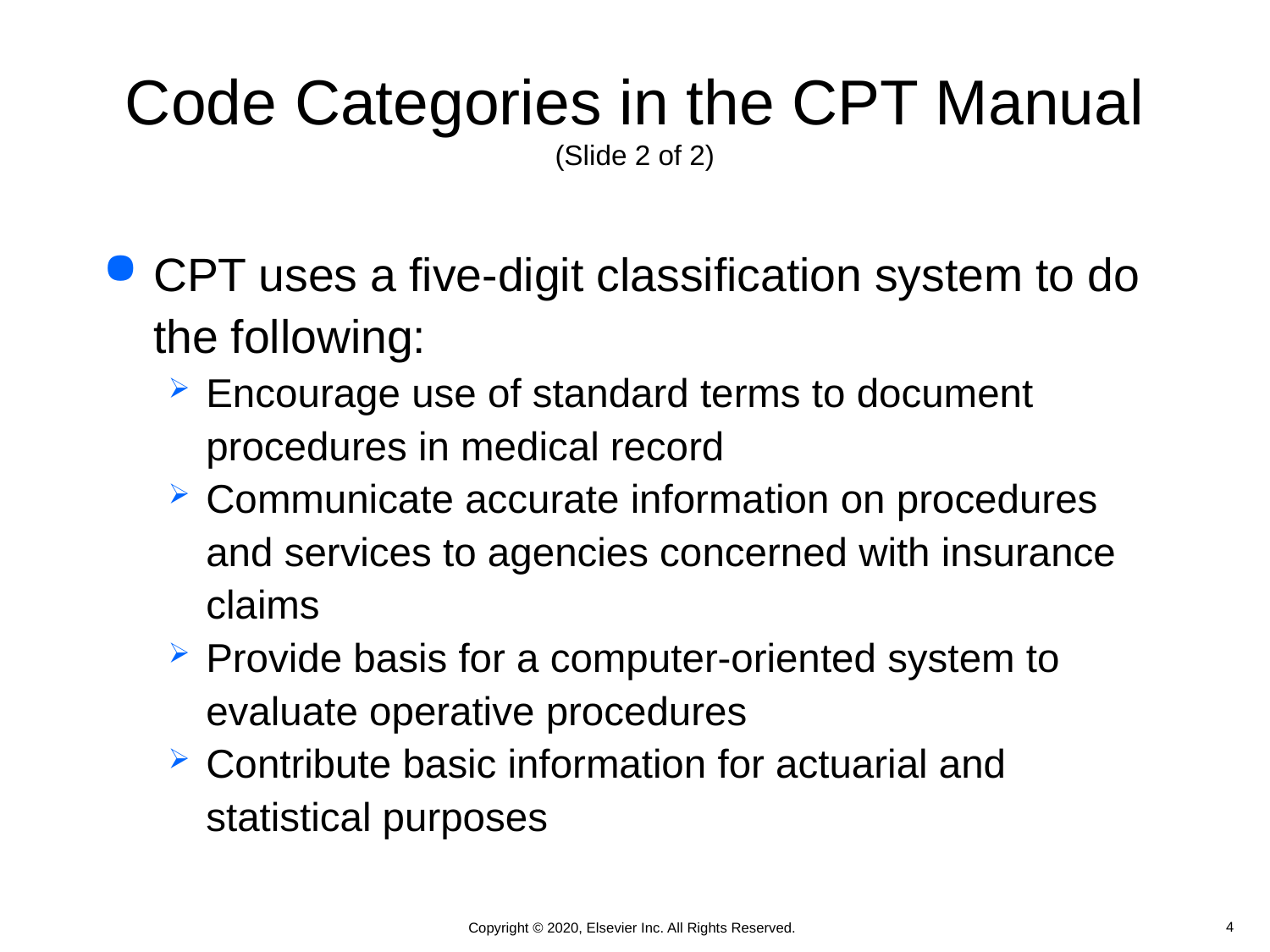

# Code Categories in the CPT Manual (Slide 2 of 2)
CPT uses a five-digit classification system to do the following:
Encourage use of standard terms to document procedures in medical record
Communicate accurate information on procedures and services to agencies concerned with insurance claims
Provide basis for a computer-oriented system to evaluate operative procedures
Contribute basic information for actuarial and statistical purposes